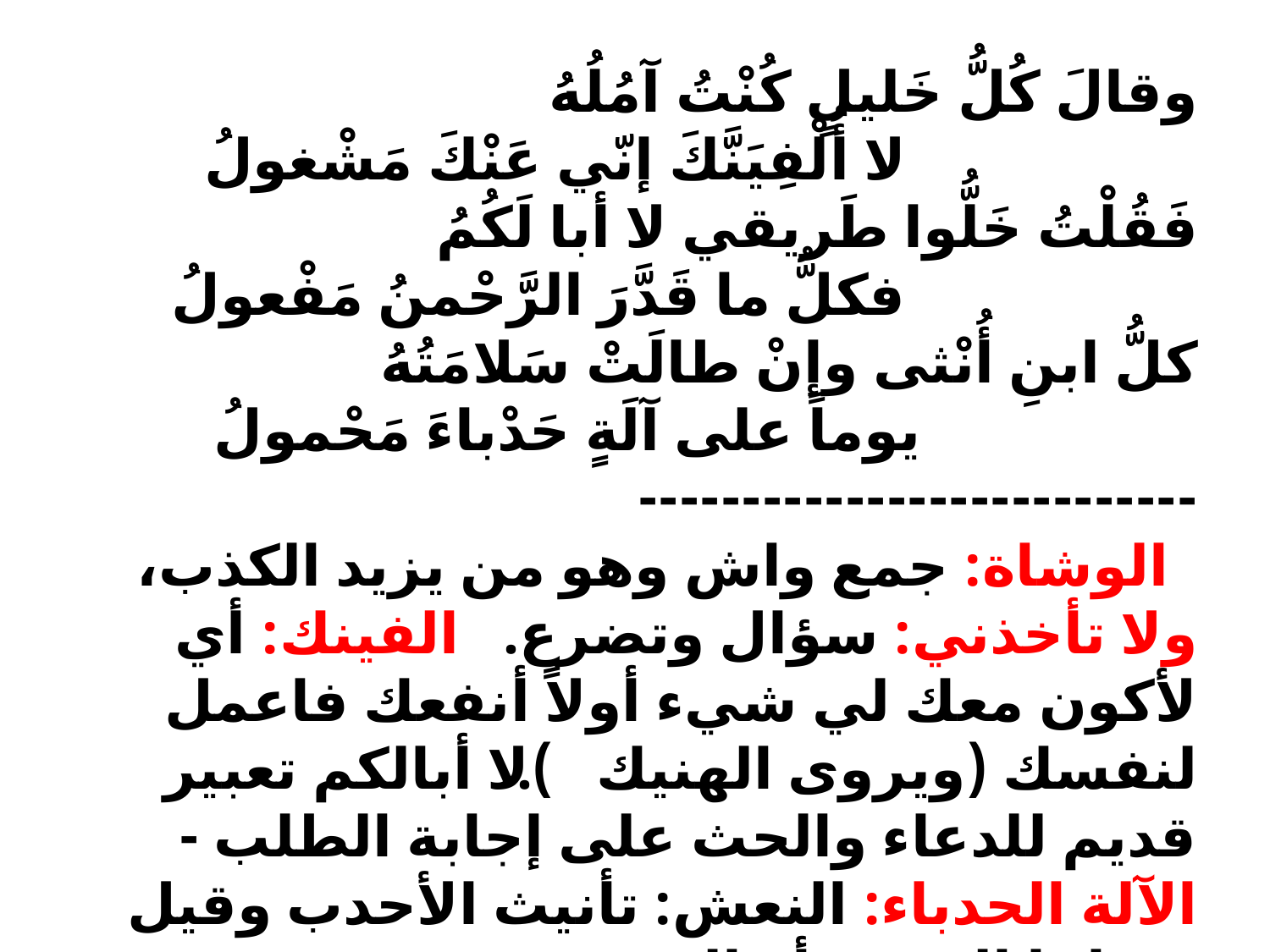

وقالَ كُلُّ خَليلٍ كُنْتُ آمُلُهُ 
                    لا أُلْفِيَنَّكَ إنّي عَنْكَ مَشْغولُ
فَقُلْتُ خَلُّوا طَريقي لا أبا لَكُمُ 
                    فكلُّ ما قَدَّرَ الرَّحْمنُ مَفْعولُ
كلُّ ابنِ أُنْثى وإنْ طالَتْ سَلامَتُهُ 
                   يوماً على آلَةٍ حَدْباءَ مَحْمولُ
---------------------------
  الوشاة: جمع واش وهو من يزيد الكذب، ولا تأخذني: سؤال وتضرع.   الفينك: أي لأكون معك لي شيء أولاً أنفعك فاعمل لنفسك (ويروى الهنيك).  لا أبالكم تعبير قديم للدعاء والحث على إجابة الطلب - الآلة الحدباء: النعش: تأنيث الأحدب وقيل معناها الصعبة أو المرتفعة.